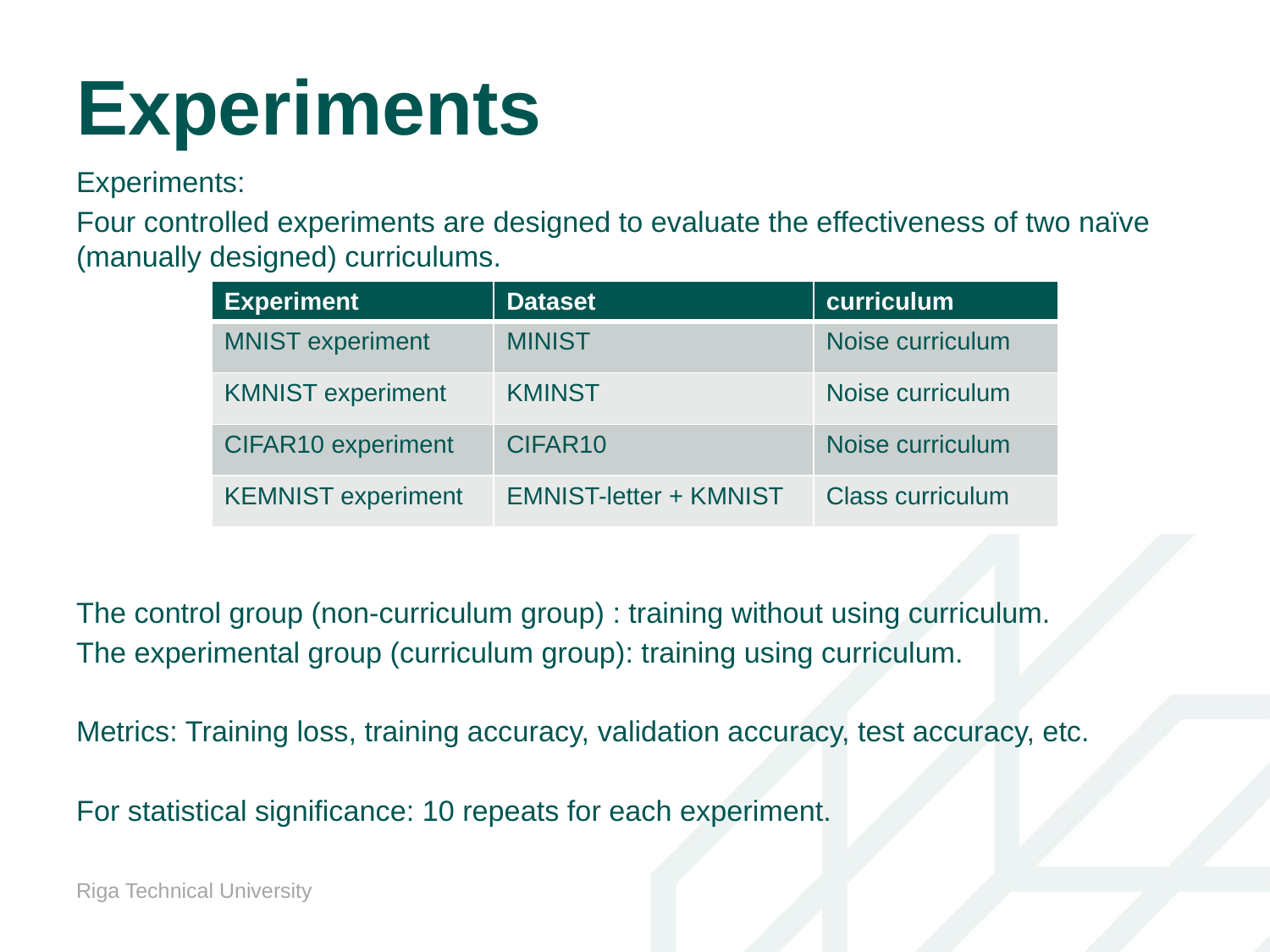

# Experiments
Experiments:
Four controlled experiments are designed to evaluate the effectiveness of two naïve (manually designed) curriculums.

The control group (non-curriculum group) : training without using curriculum.
The experimental group (curriculum group): training using curriculum.

Metrics: Training loss, training accuracy, validation accuracy, test accuracy, etc.

For statistical significance: 10 repeats for each experiment.

| Experiment | Dataset | curriculum |
| --- | --- | --- |
| MNIST experiment | MINIST | Noise curriculum |
| KMNIST experiment | KMINST | Noise curriculum |
| CIFAR10 experiment | CIFAR10 | Noise curriculum |
| KEMNIST experiment | EMNIST-letter + KMNIST | Class curriculum |
Riga Technical University